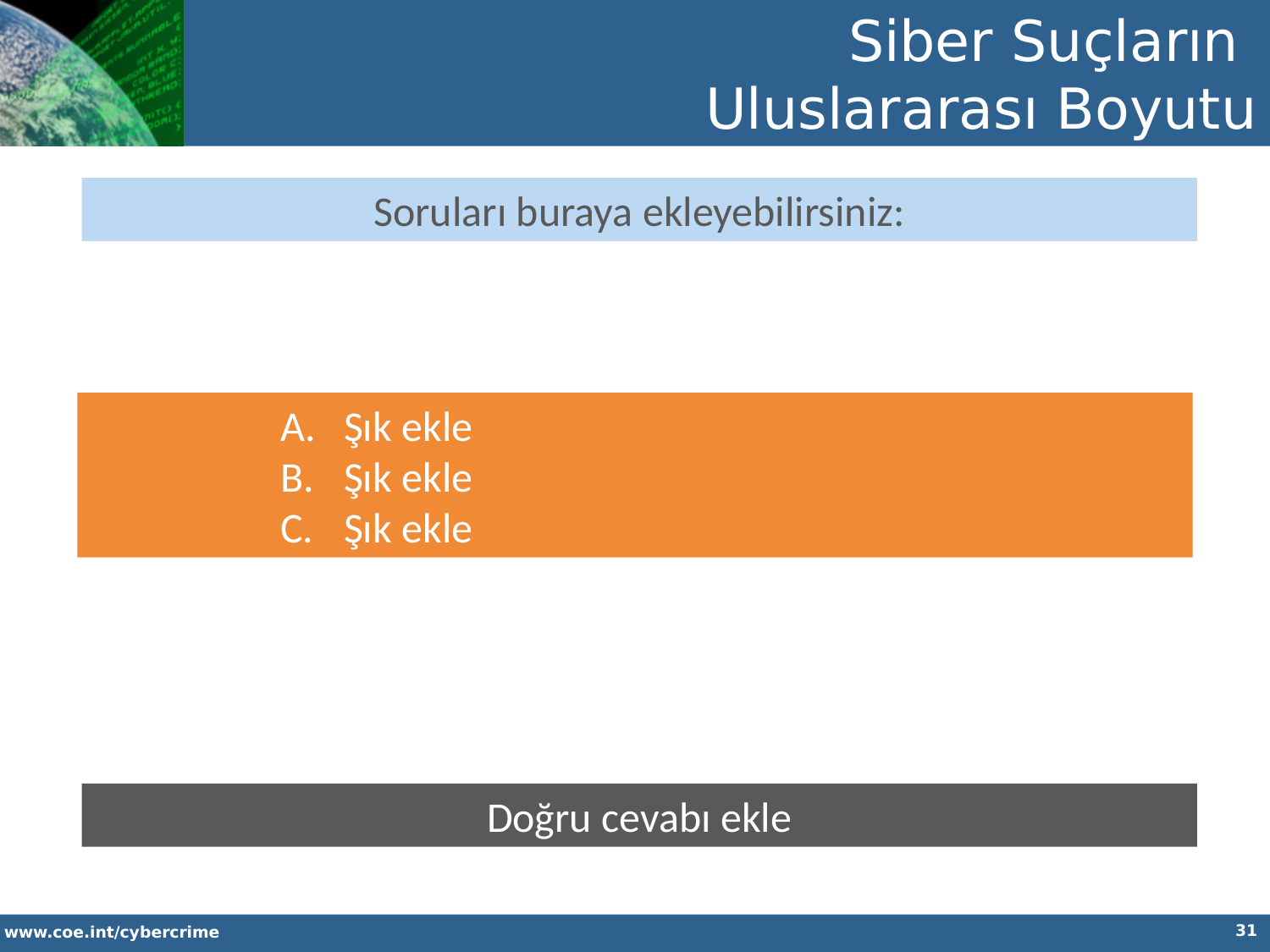

Siber Suçların
Uluslararası Boyutu
Soruları buraya ekleyebilirsiniz:
Şık ekle
Şık ekle
Şık ekle
Doğru cevabı ekle
31